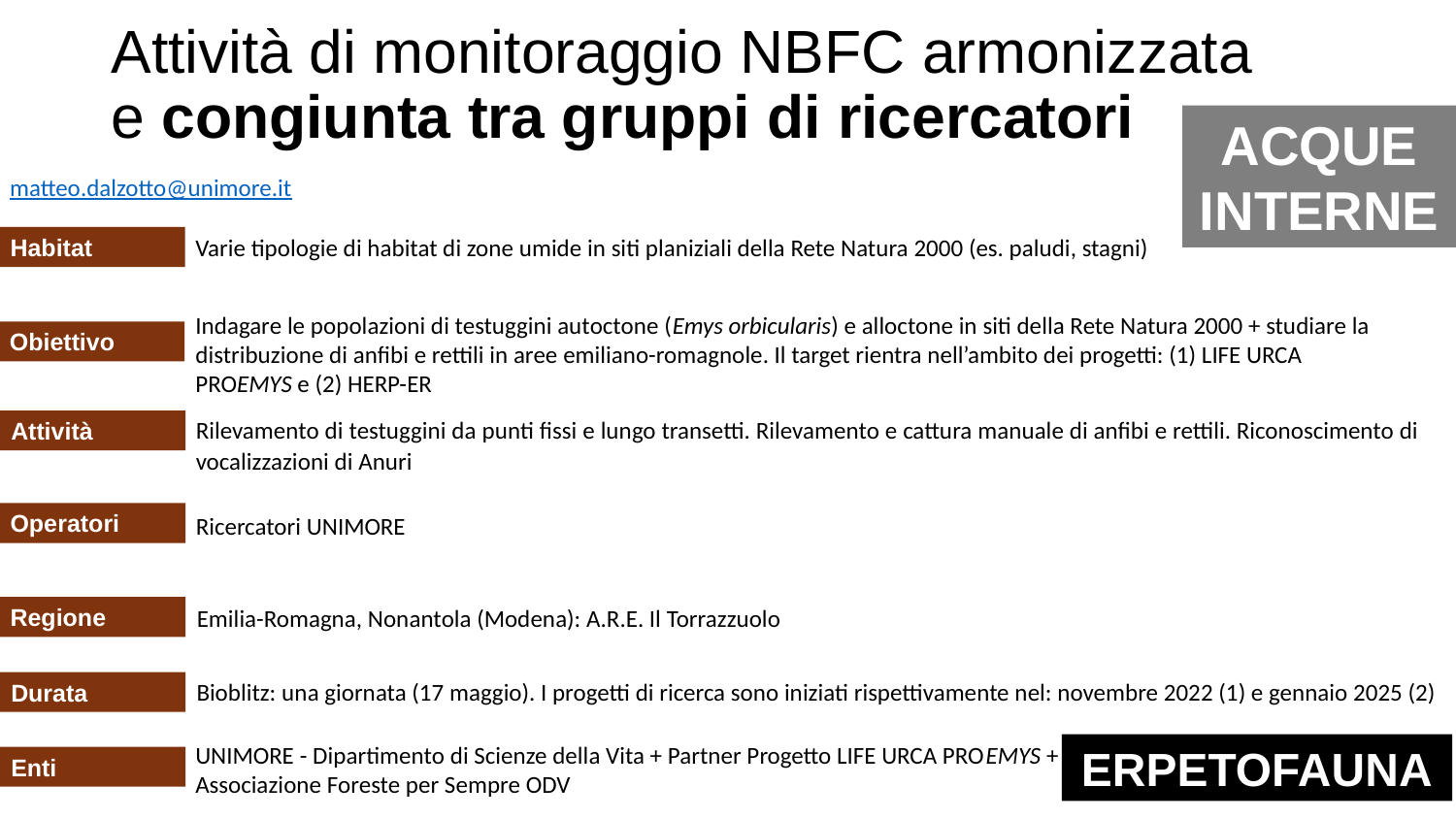

Attività di monitoraggio NBFC armonizzata e congiunta tra gruppi di ricercatori
ACQUE INTERNE
matteo.dalzotto@unimore.it
Varie tipologie di habitat di zone umide in siti planiziali della Rete Natura 2000 (es. paludi, stagni)
Habitat
Indagare le popolazioni di testuggini autoctone (Emys orbicularis) e alloctone in siti della Rete Natura 2000 + studiare la distribuzione di anfibi e rettili in aree emiliano-romagnole. Il target rientra nell’ambito dei progetti: (1) LIFE URCA PROEMYS e (2) HERP-ER
Obiettivo
Rilevamento di testuggini da punti fissi e lungo transetti. Rilevamento e cattura manuale di anfibi e rettili. Riconoscimento di vocalizzazioni di Anuri
Attività
Operatori
Ricercatori UNIMORE
Regione
Emilia-Romagna, Nonantola (Modena): A.R.E. Il Torrazzuolo
Bioblitz: una giornata (17 maggio). I progetti di ricerca sono iniziati rispettivamente nel: novembre 2022 (1) e gennaio 2025 (2)
Durata
UNIMORE - Dipartimento di Scienze della Vita + Partner Progetto LIFE URCA PROEMYS + Associazione Foreste per Sempre ODV
ERPETOFAUNA
Enti